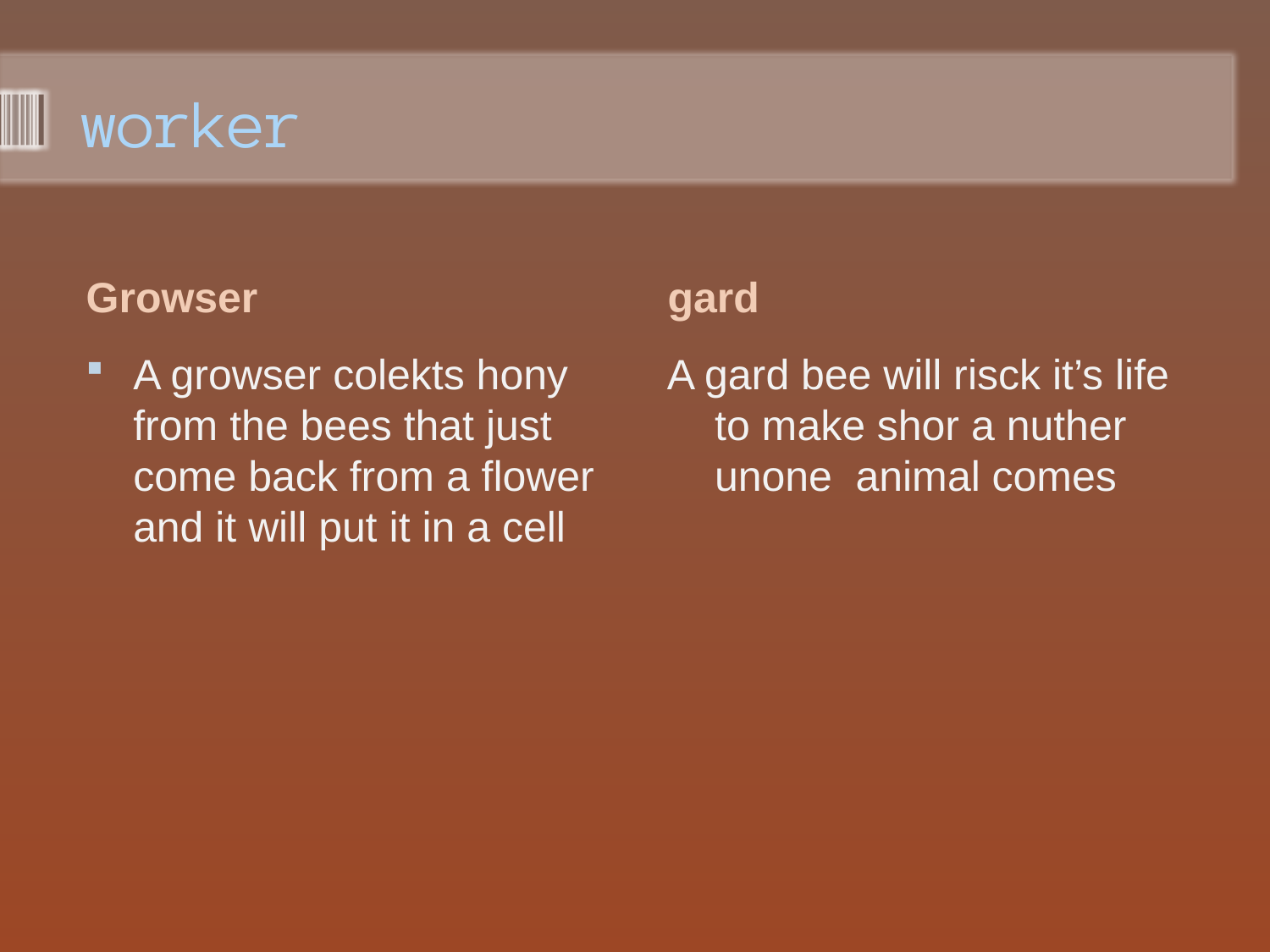

# worker
Growser
gard
A growser colekts hony from the bees that just come back from a flower and it will put it in a cell
A gard bee will risck it’s life to make shor a nuther  unone  animal comes